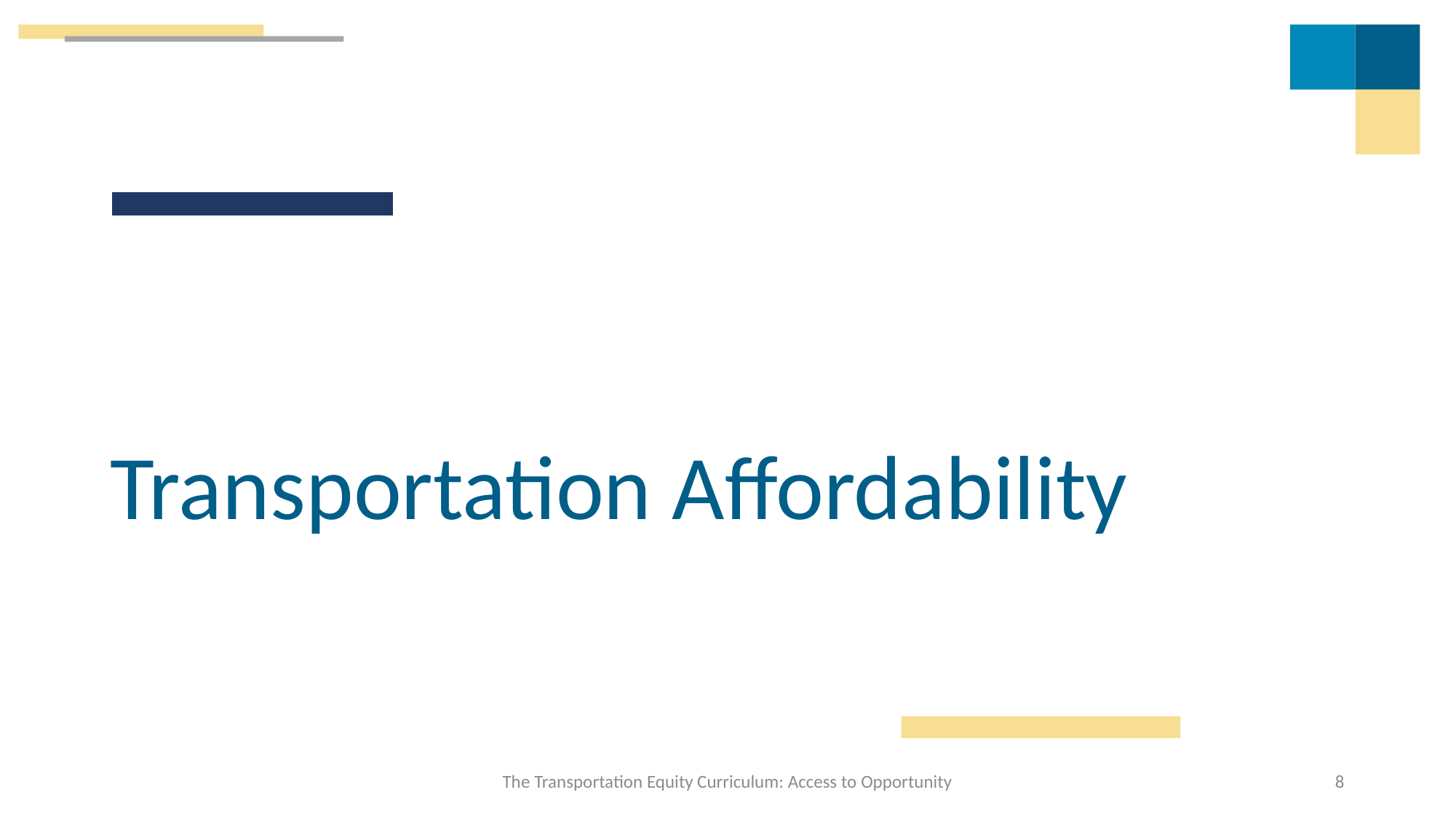

# Transportation Affordability

The Transportation Equity Curriculum: Access to Opportunity
8